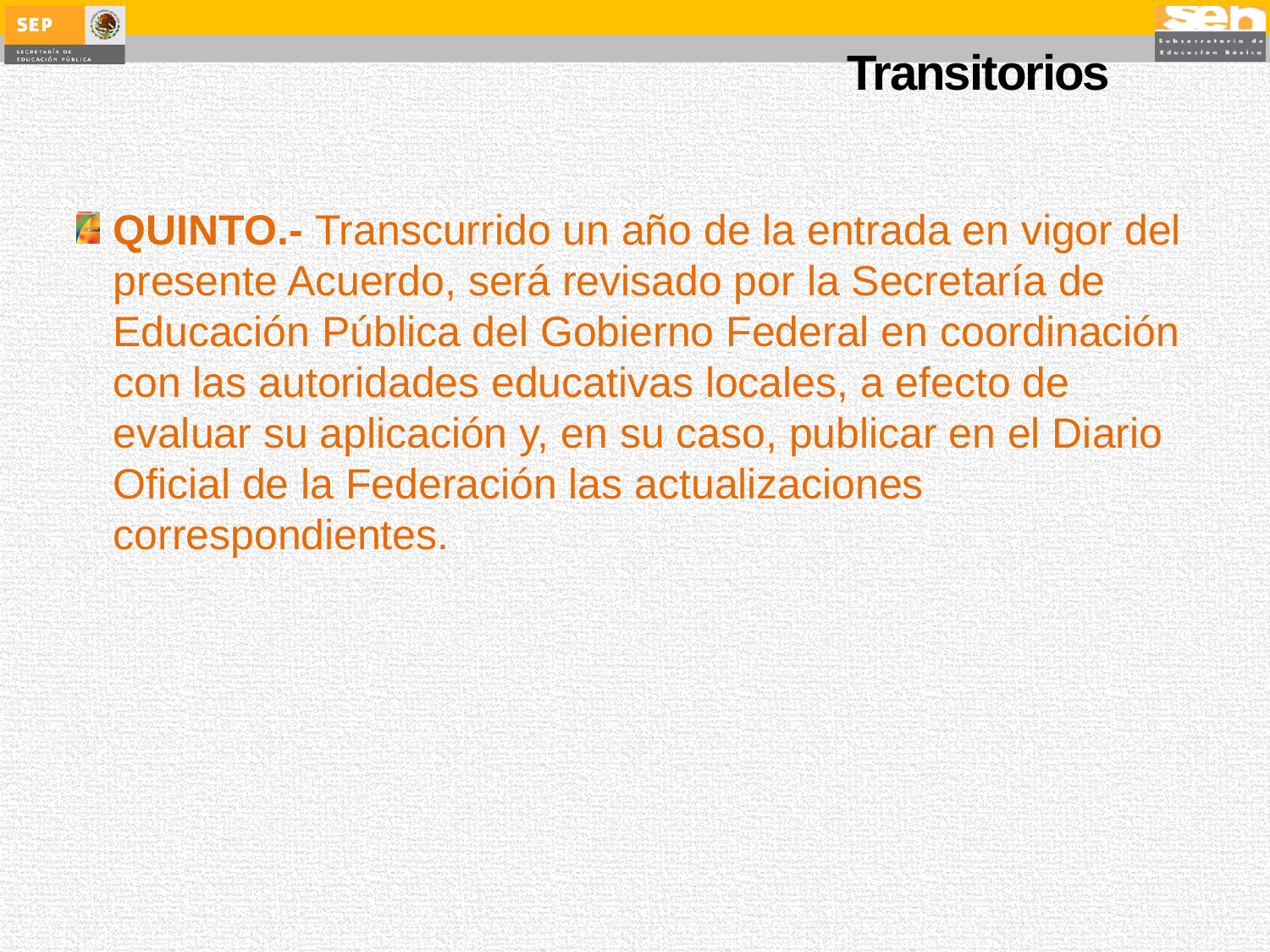

# Transitorios
QUINTO.- Transcurrido un año de la entrada en vigor del presente Acuerdo, será revisado por la Secretaría de Educación Pública del Gobierno Federal en coordinación con las autoridades educativas locales, a efecto de evaluar su aplicación y, en su caso, publicar en el Diario Oficial de la Federación las actualizaciones correspondientes.